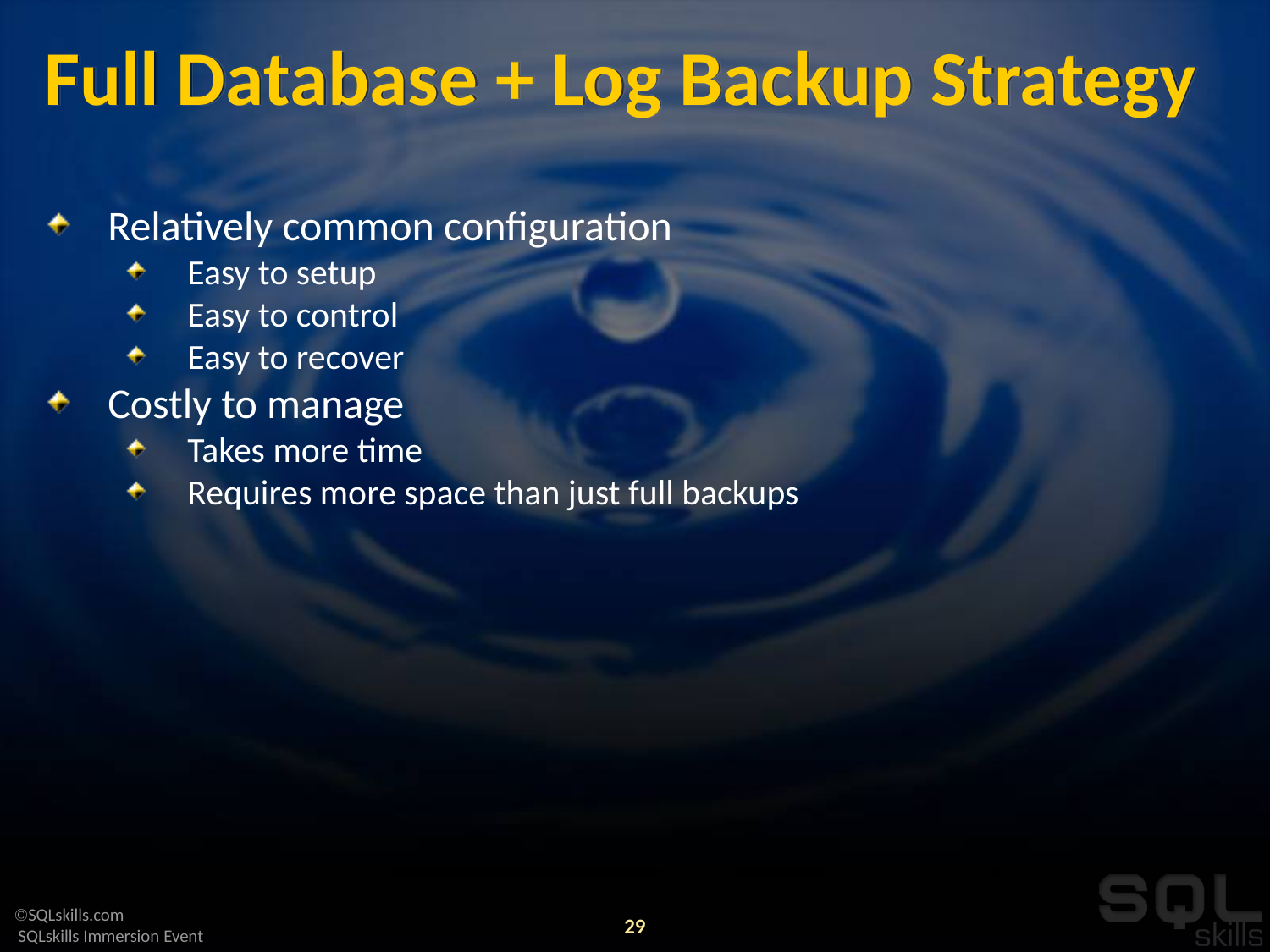

# Full Database + Log Backup Strategy
Relatively common configuration
Easy to setup
Easy to control
Easy to recover
Costly to manage
Takes more time
Requires more space than just full backups
29